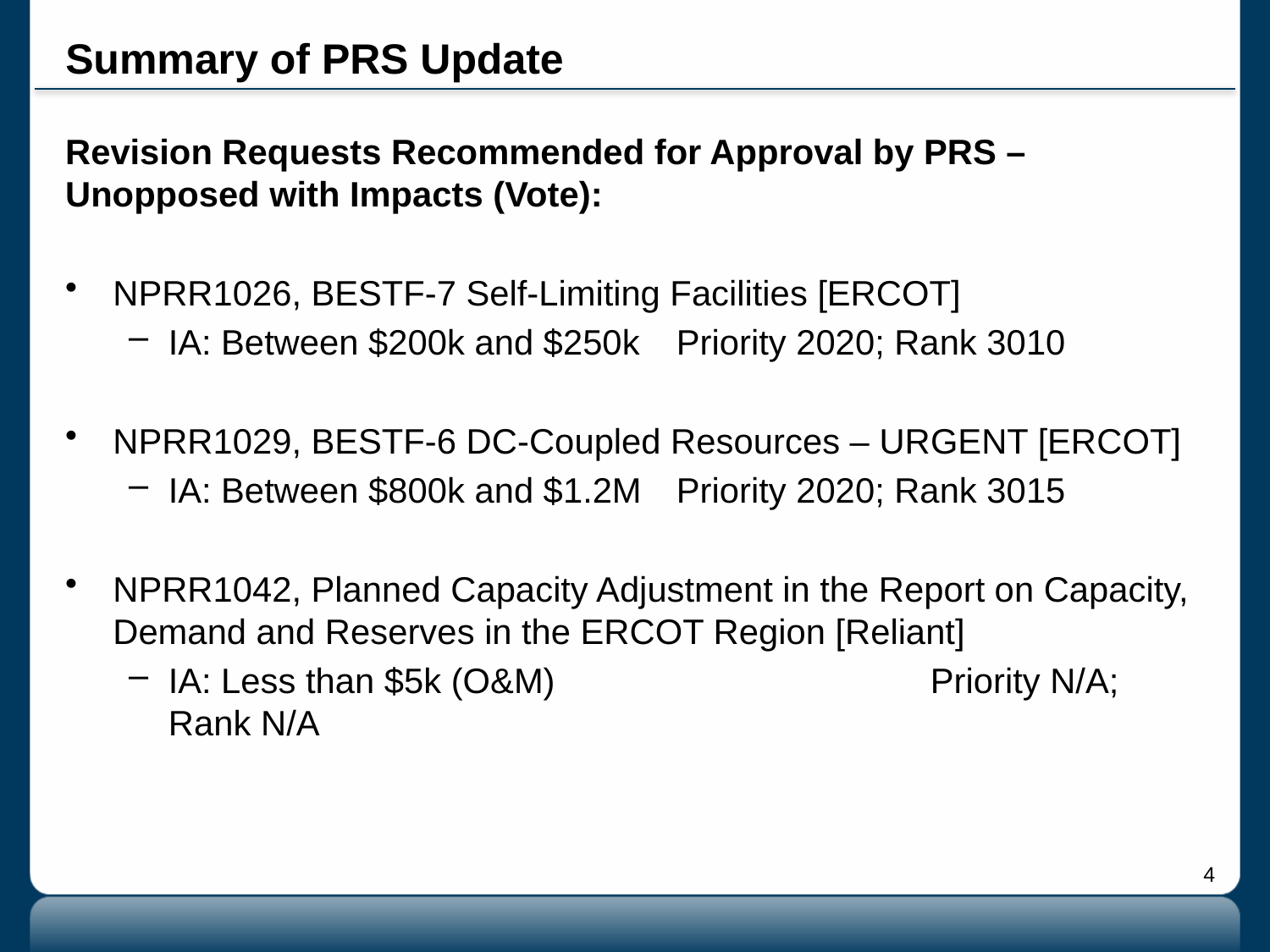

# Summary of PRS Update
Revision Requests Recommended for Approval by PRS – Unopposed with Impacts (Vote):

NPRR1026, BESTF-7 Self-Limiting Facilities [ERCOT]
IA: Between $200k and $250k	Priority 2020; Rank 3010

NPRR1029, BESTF-6 DC-Coupled Resources – URGENT [ERCOT]
IA: Between $800k and $1.2M	Priority 2020; Rank 3015

NPRR1042, Planned Capacity Adjustment in the Report on Capacity, Demand and Reserves in the ERCOT Region [Reliant]
IA: Less than $5k (O&M)			Priority N/A; Rank N/A